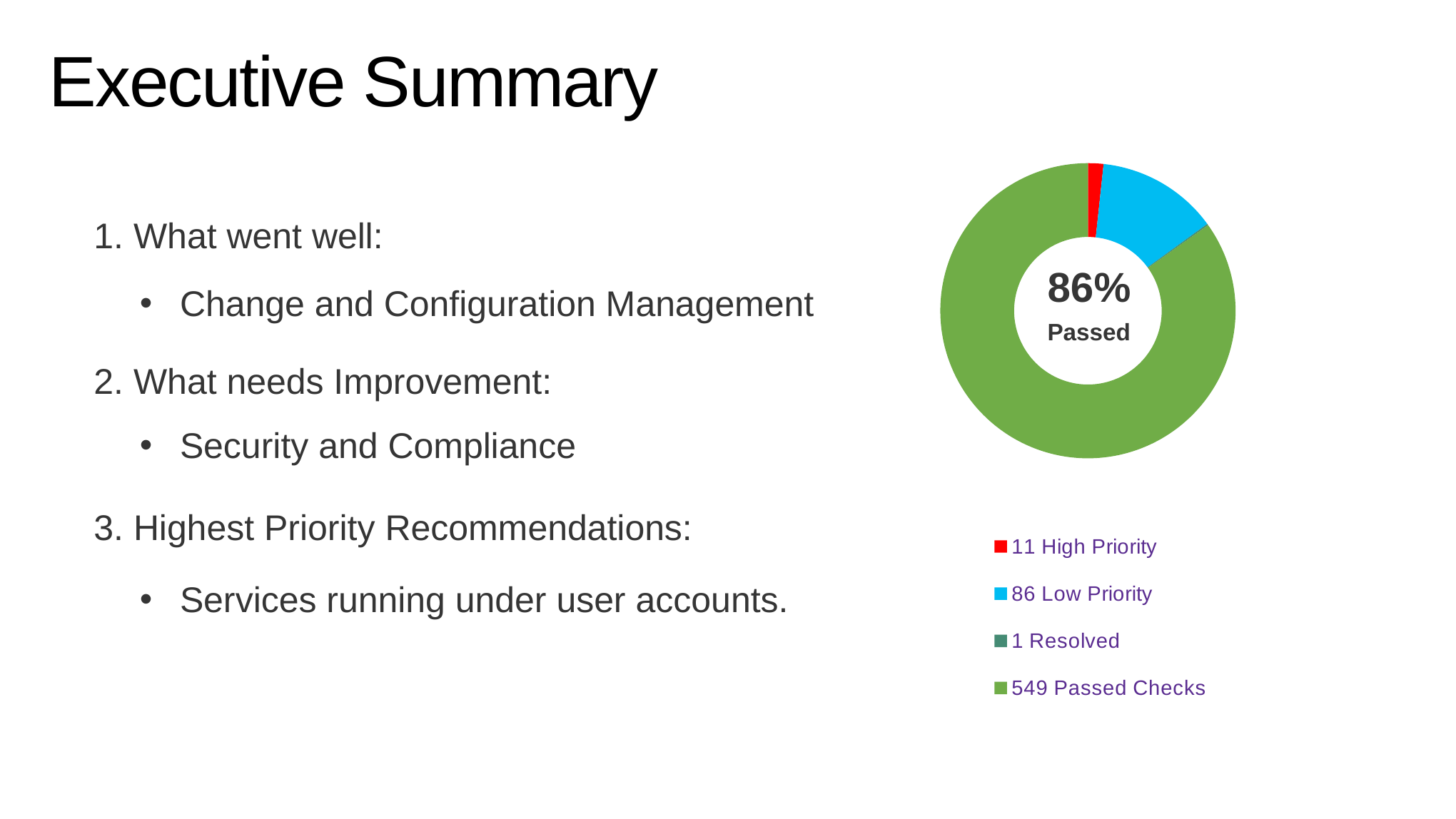

# Executive Summary

### Chart

| Category | Column1 |
|---|---|
| 11 High Priority  | 11.0 |
|  | None |
| 86 Low Priority | 86.0 |
|  | None |
| 1 Resolved | 1.0 |
|  | None |
| 549 Passed Checks | 549.0 |
1. What went well:
86%
Passed
Change and Configuration Management
2. What needs Improvement:
Security and Compliance
3. Highest Priority Recommendations:
Services running under user accounts.